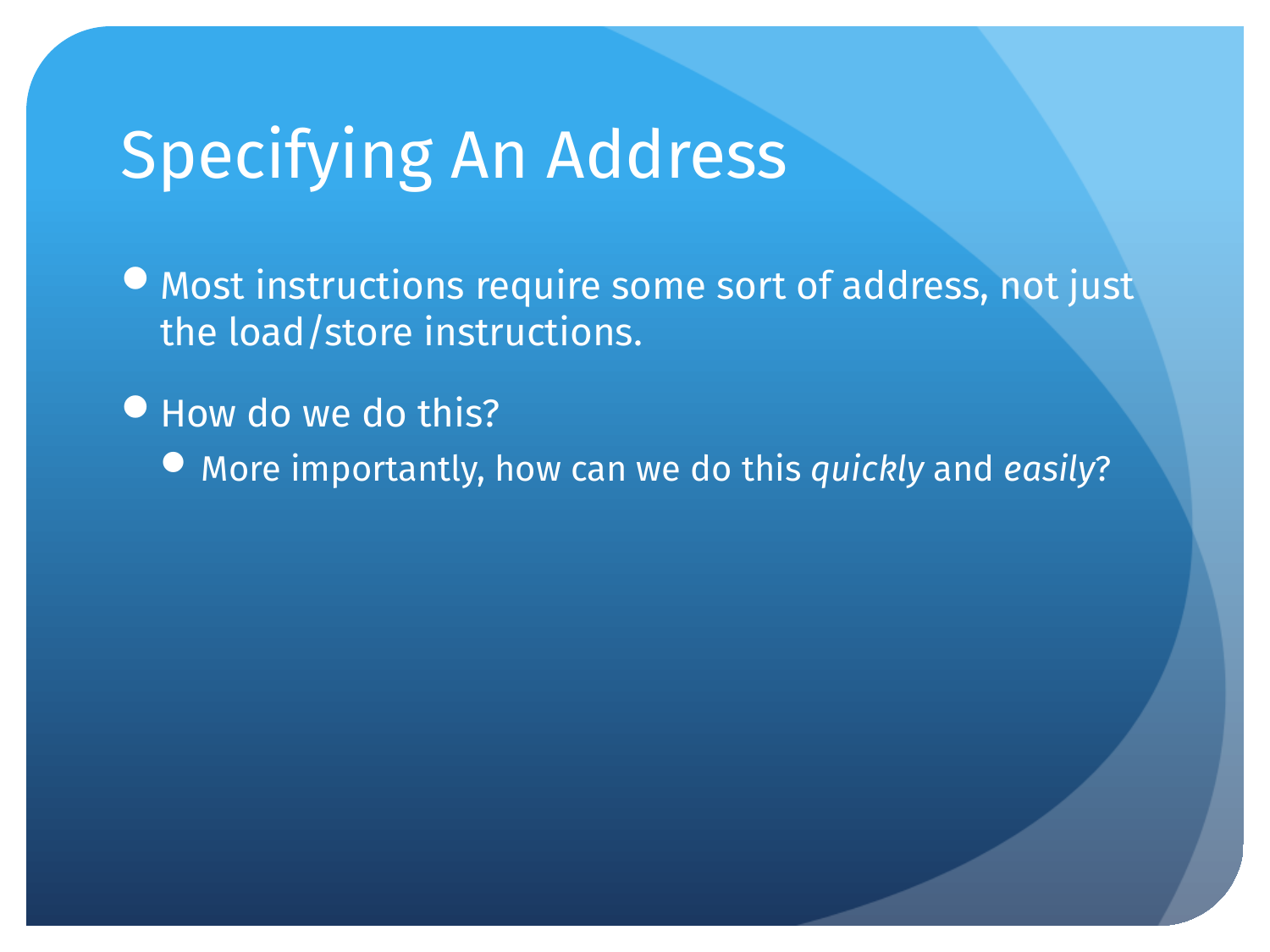

# Specifying An Address
Most instructions require some sort of address, not just the load/store instructions.
How do we do this?
More importantly, how can we do this quickly and easily?